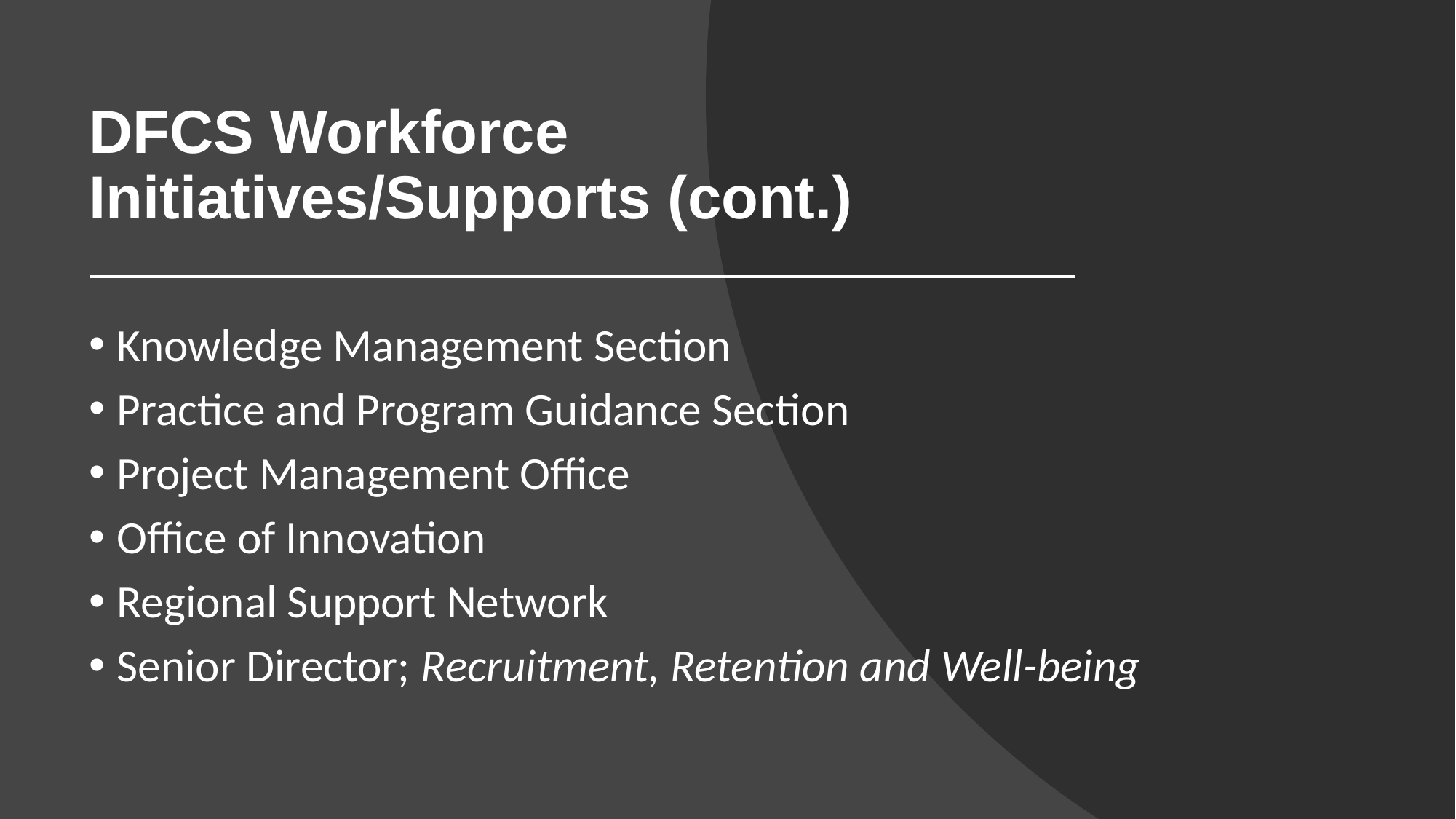

# DFCS Workforce Initiatives/Supports (cont.)
Knowledge Management Section
Practice and Program Guidance Section
Project Management Office
Office of Innovation
Regional Support Network
Senior Director; Recruitment, Retention and Well-being